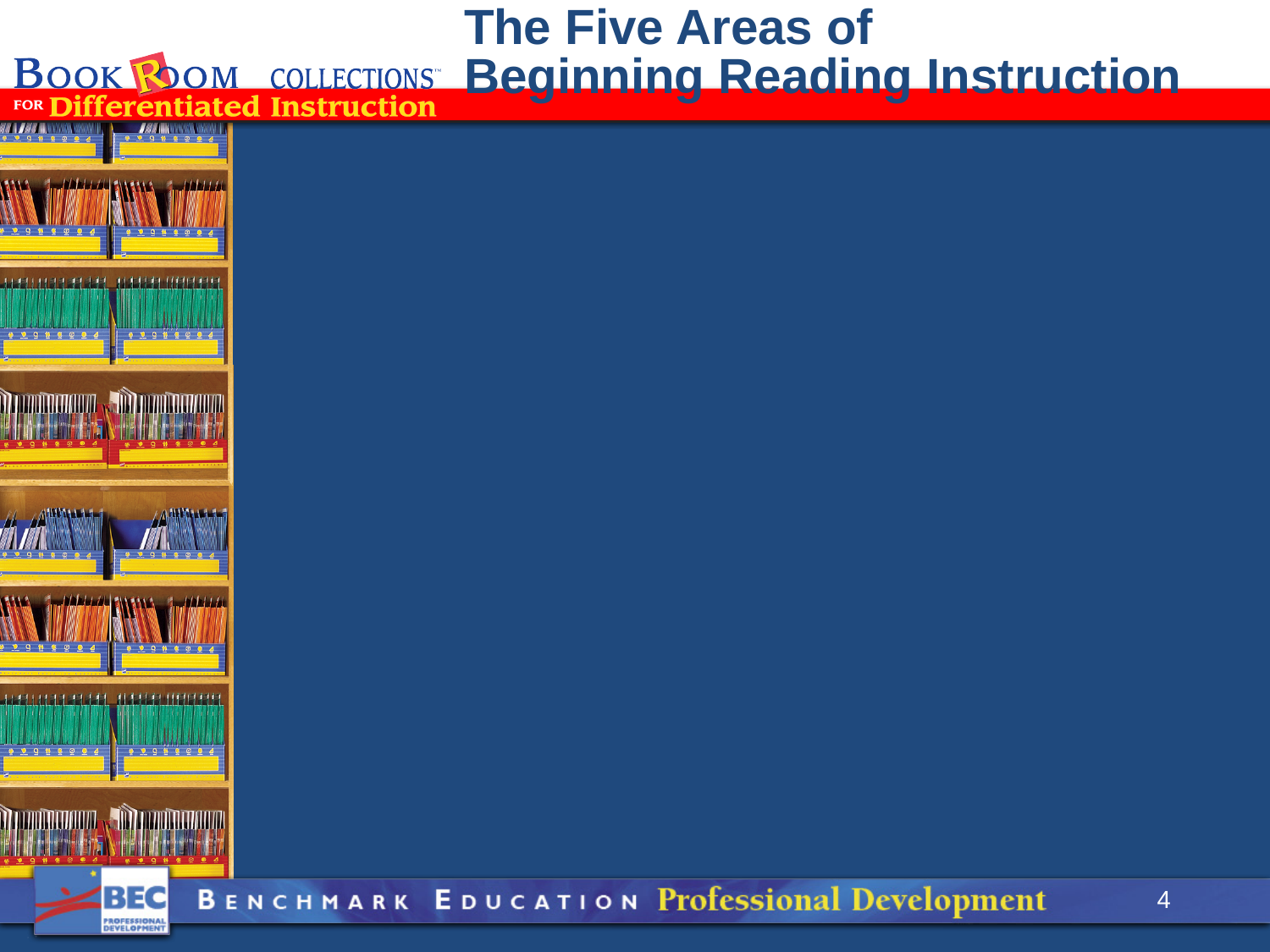

The Five Areas of
Beginning Reading Instruction